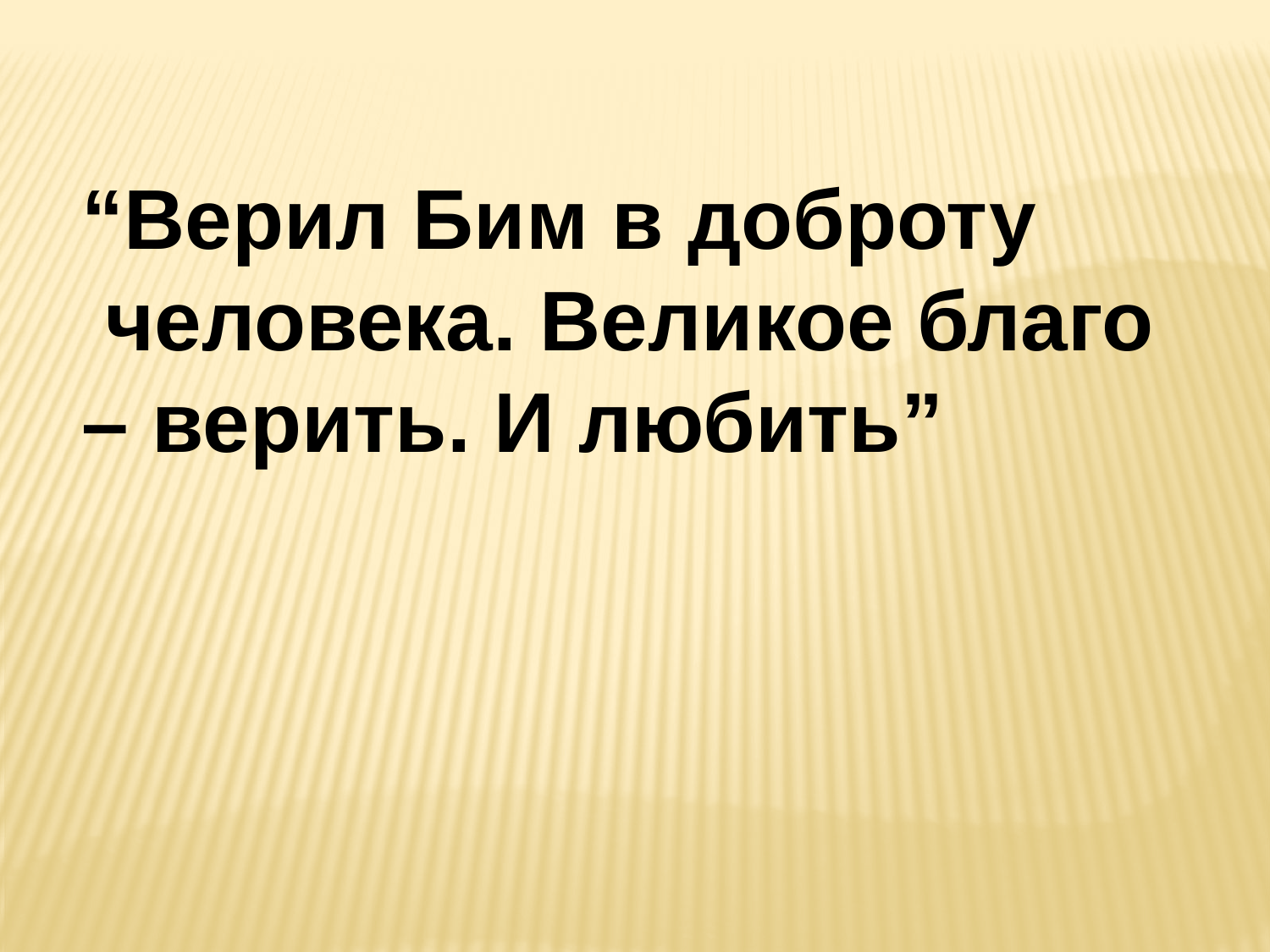

“Верил Бим в доброту
 человека. Великое благо – верить. И любить”